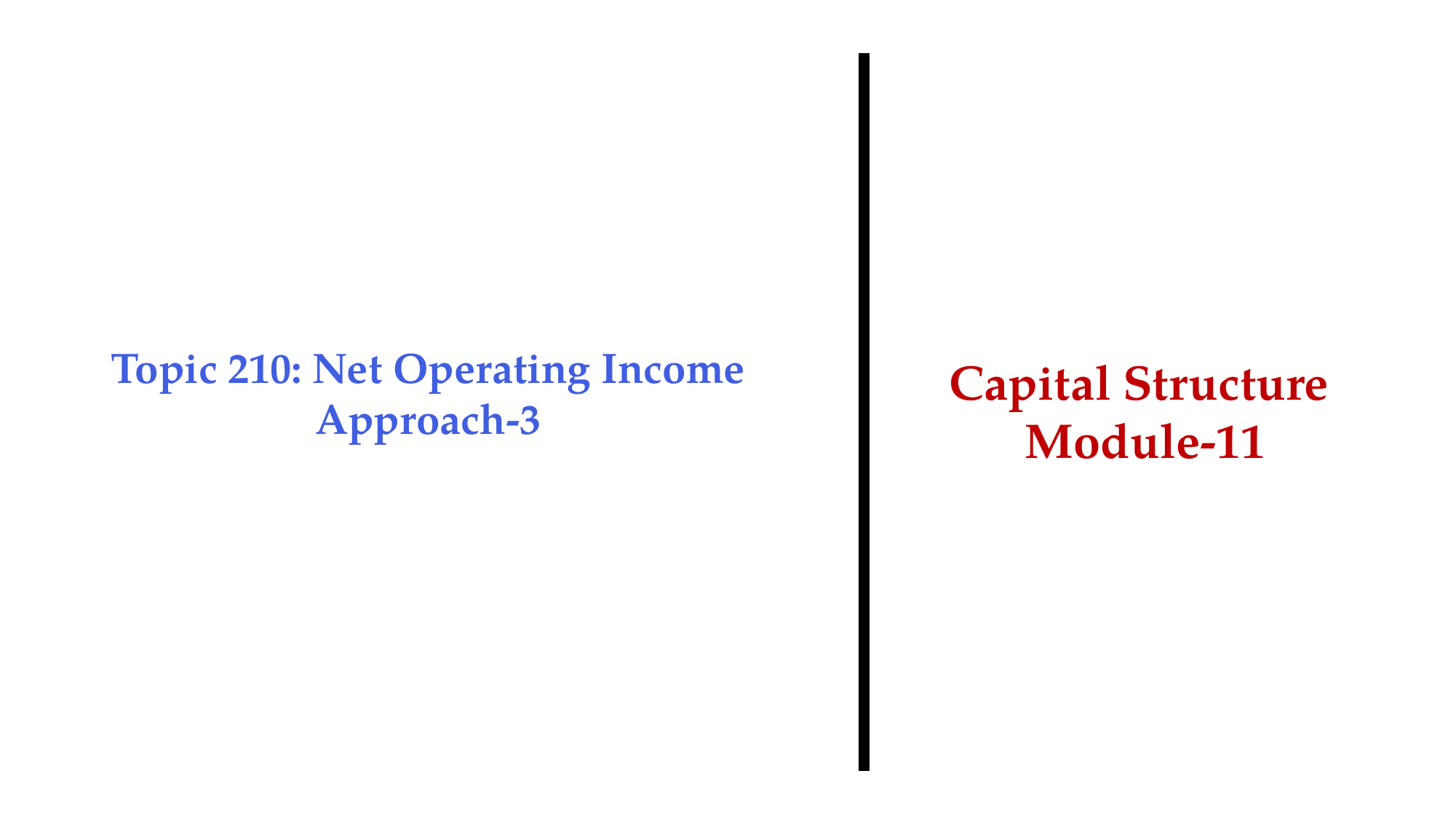

Topic 210: Net Operating Income Approach-3
Capital Structure
Module-11